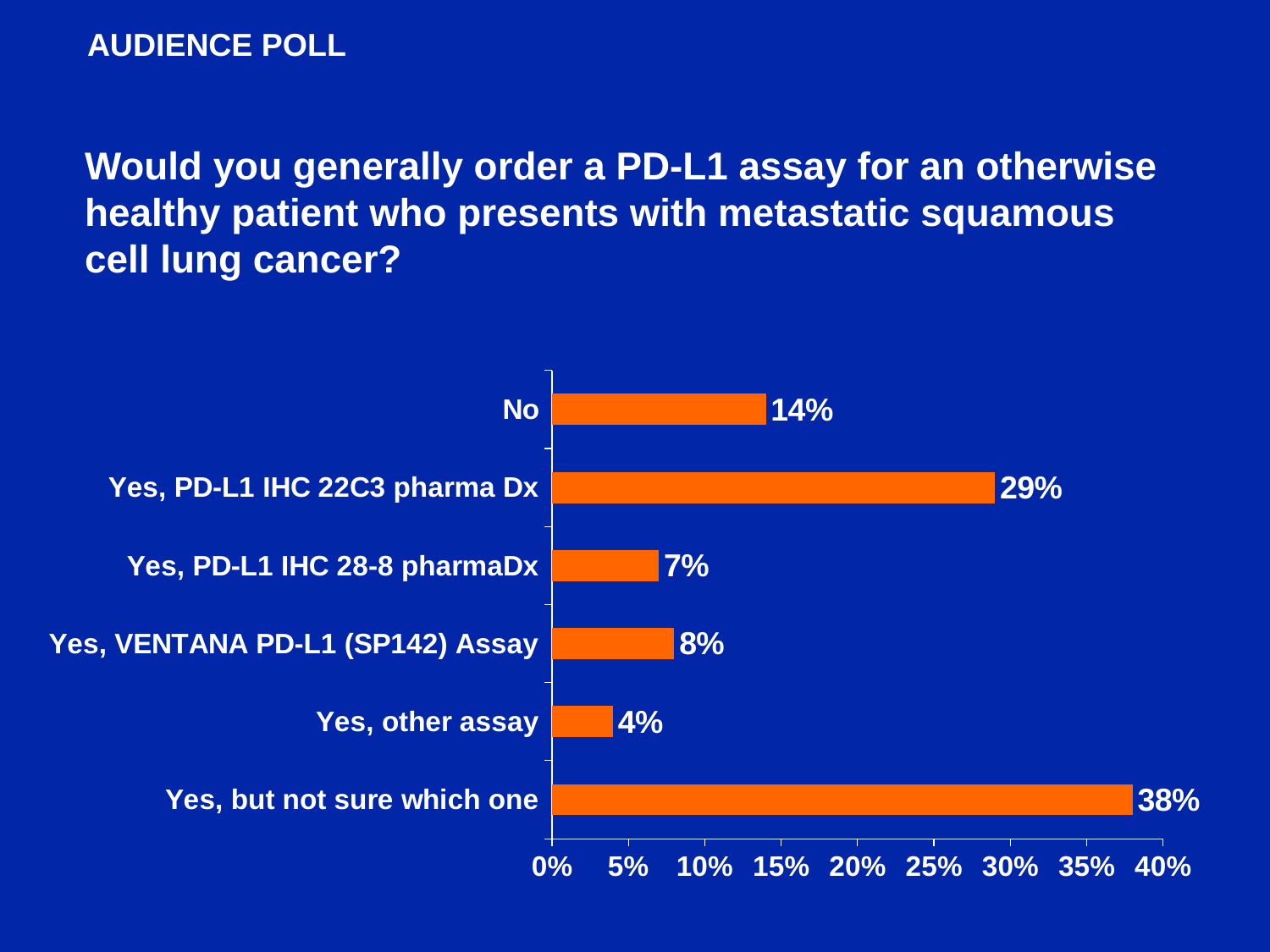

AUDIENCE POLL
Would you generally order a PD-L1 assay for an otherwise healthy patient who presents with metastatic squamous cell lung cancer?

### Chart

| Category | Series 1 |
|---|---|
| Yes, but not sure which one | 0.38 |
| Yes, other assay | 0.04 |
| Yes, VENTANA PD-L1 (SP142) Assay | 0.08 |
| Yes, PD-L1 IHC 28-8 pharmaDx | 0.07 |
| Yes, PD-L1 IHC 22C3 pharma Dx | 0.29 |
| No | 0.14 |